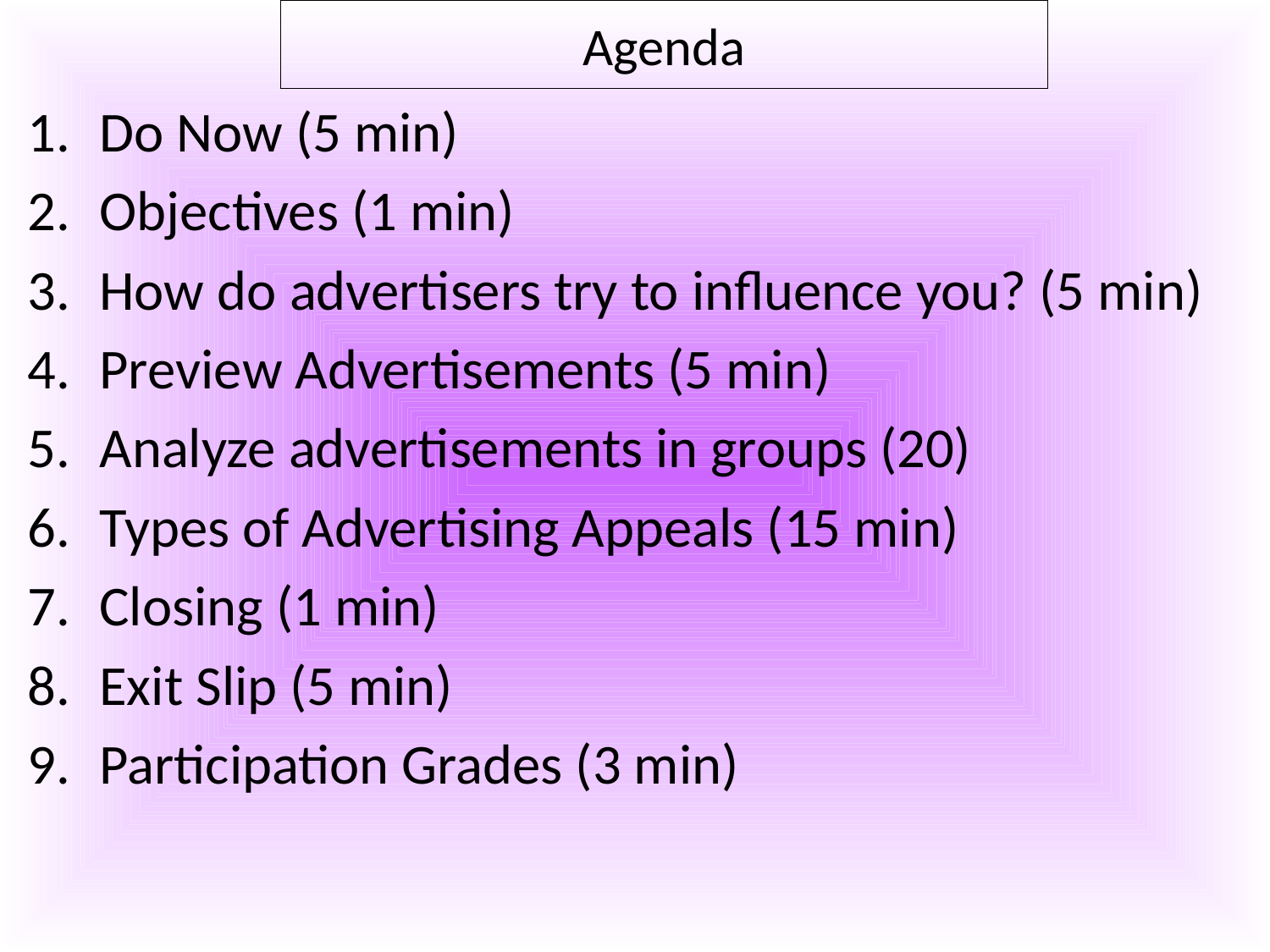

Agenda
Do Now (5 min)
Objectives (1 min)
How do advertisers try to influence you? (5 min)
Preview Advertisements (5 min)
Analyze advertisements in groups (20)
Types of Advertising Appeals (15 min)
Closing (1 min)
Exit Slip (5 min)
Participation Grades (3 min)